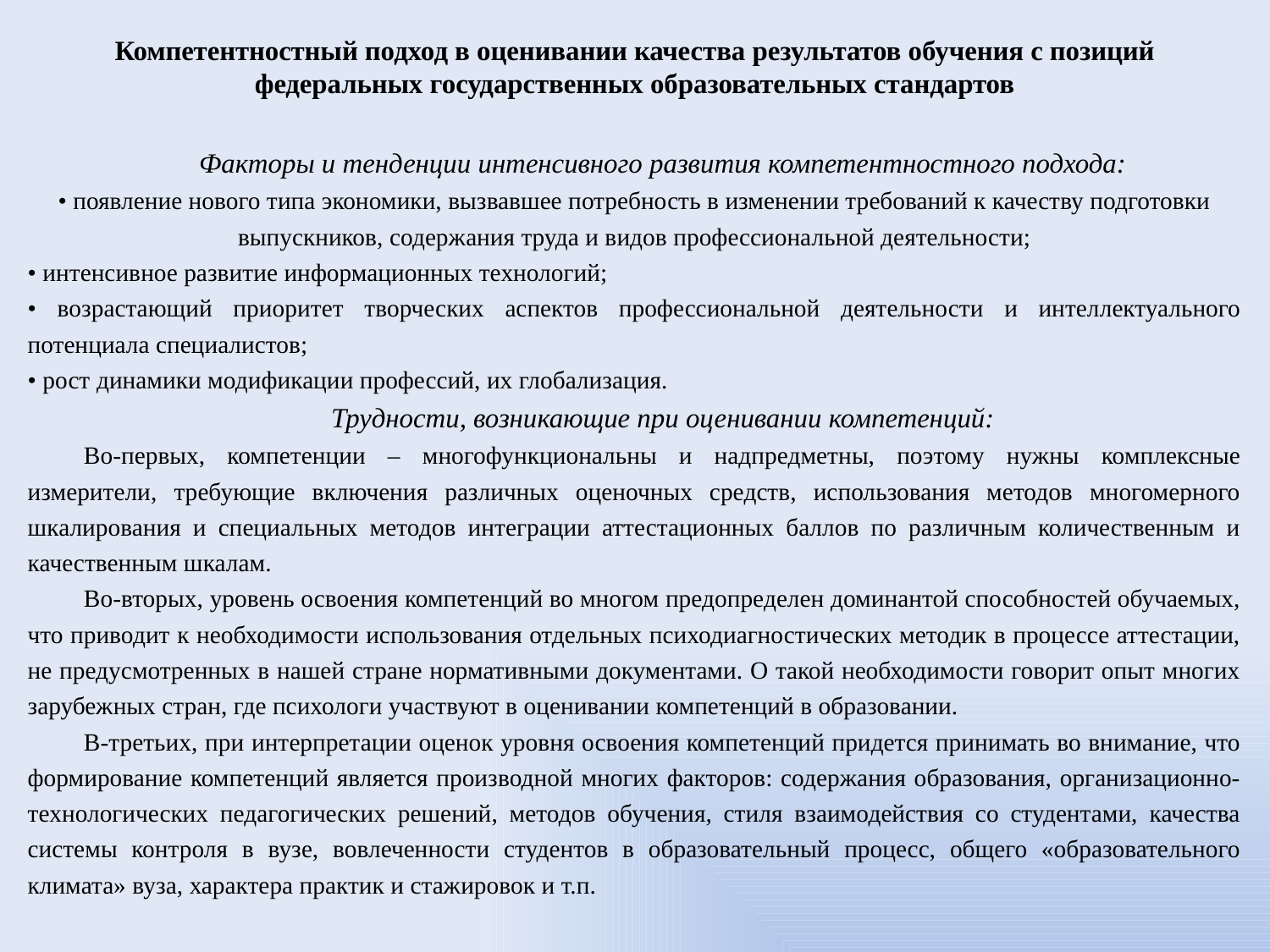

Компетентностный подход в оценивании качества результатов обучения с позиций федеральных государственных образовательных стандартов

Факторы и тенденции интенсивного развития компетентностного подхода:
• появление нового типа экономики, вызвавшее потребность в изменении требований к качеству подготовки выпускников, содержания труда и видов профессиональной деятельности;
• интенсивное развитие информационных технологий;
• возрастающий приоритет творческих аспектов профессиональной деятельности и интеллектуального потенциала специалистов;
• рост динамики модификации профессий, их глобализация.
Трудности, возникающие при оценивании компетенций:
Во-первых, компетенции – многофункциональны и надпредметны, поэтому нужны комплексные измерители, требующие включения различных оценочных средств, использования методов многомерного шкалирования и специальных методов интеграции аттестационных баллов по различным количественным и качественным шкалам.
Во-вторых, уровень освоения компетенций во многом предопределен доминантой способностей обучаемых, что приводит к необходимости использования отдельных психодиагностических методик в процессе аттестации, не предусмотренных в нашей стране нормативными документами. О такой необходимости говорит опыт многих зарубежных стран, где психологи участвуют в оценивании компетенций в образовании.
В-третьих, при интерпретации оценок уровня освоения компетенций придется принимать во внимание, что формирование компетенций является производной многих факторов: содержания образования, организационно-технологических педагогических решений, методов обучения, стиля взаимодействия со студентами, качества системы контроля в вузе, вовлеченности студентов в образовательный процесс, общего «образовательного климата» вуза, характера практик и стажировок и т.п.